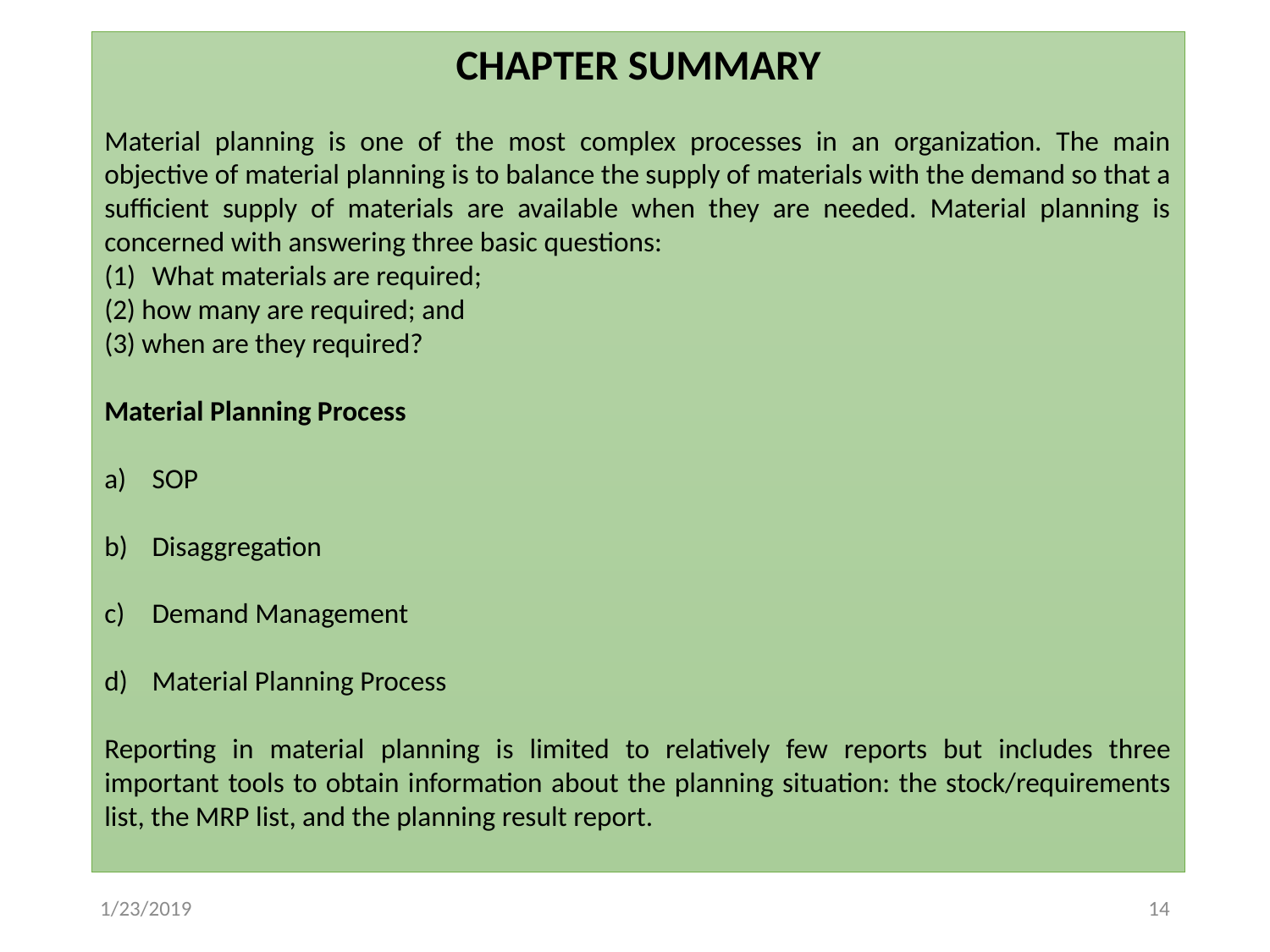

CHAPTER SUMMARY

Material planning is one of the most complex processes in an organization. The main objective of material planning is to balance the supply of materials with the demand so that a sufficient supply of materials are available when they are needed. Material planning is concerned with answering three basic questions:
What materials are required;
(2) how many are required; and
(3) when are they required?

Material Planning Process
SOP
Disaggregation
Demand Management
Material Planning Process

Reporting in material planning is limited to relatively few reports but includes three important tools to obtain information about the planning situation: the stock/requirements list, the MRP list, and the planning result report.

1/23/2019
14